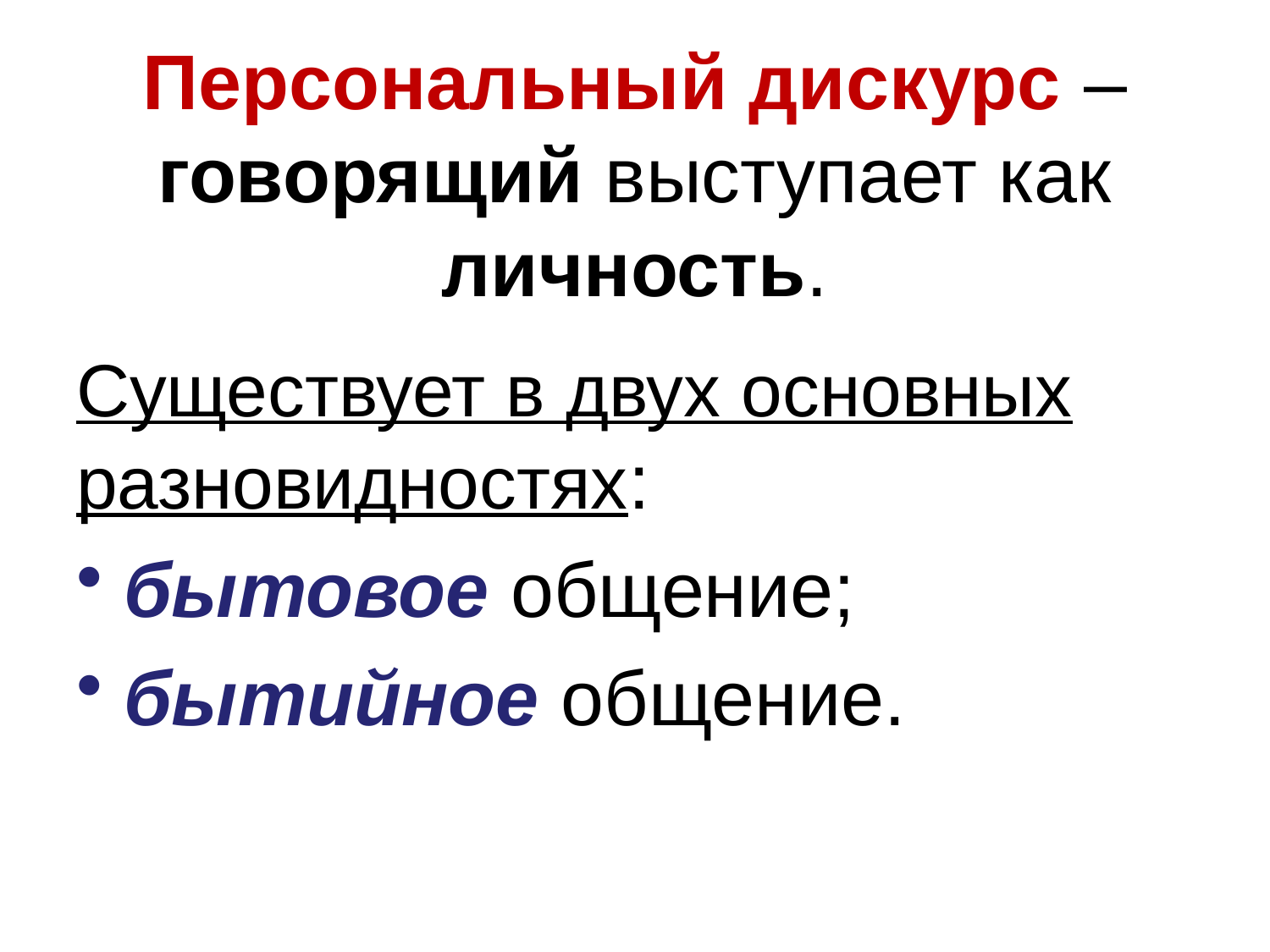

# Персональный дискурс – говорящий выступает как личность.
Существует в двух основных разновидностях:
бытовое общение;
бытийное общение.